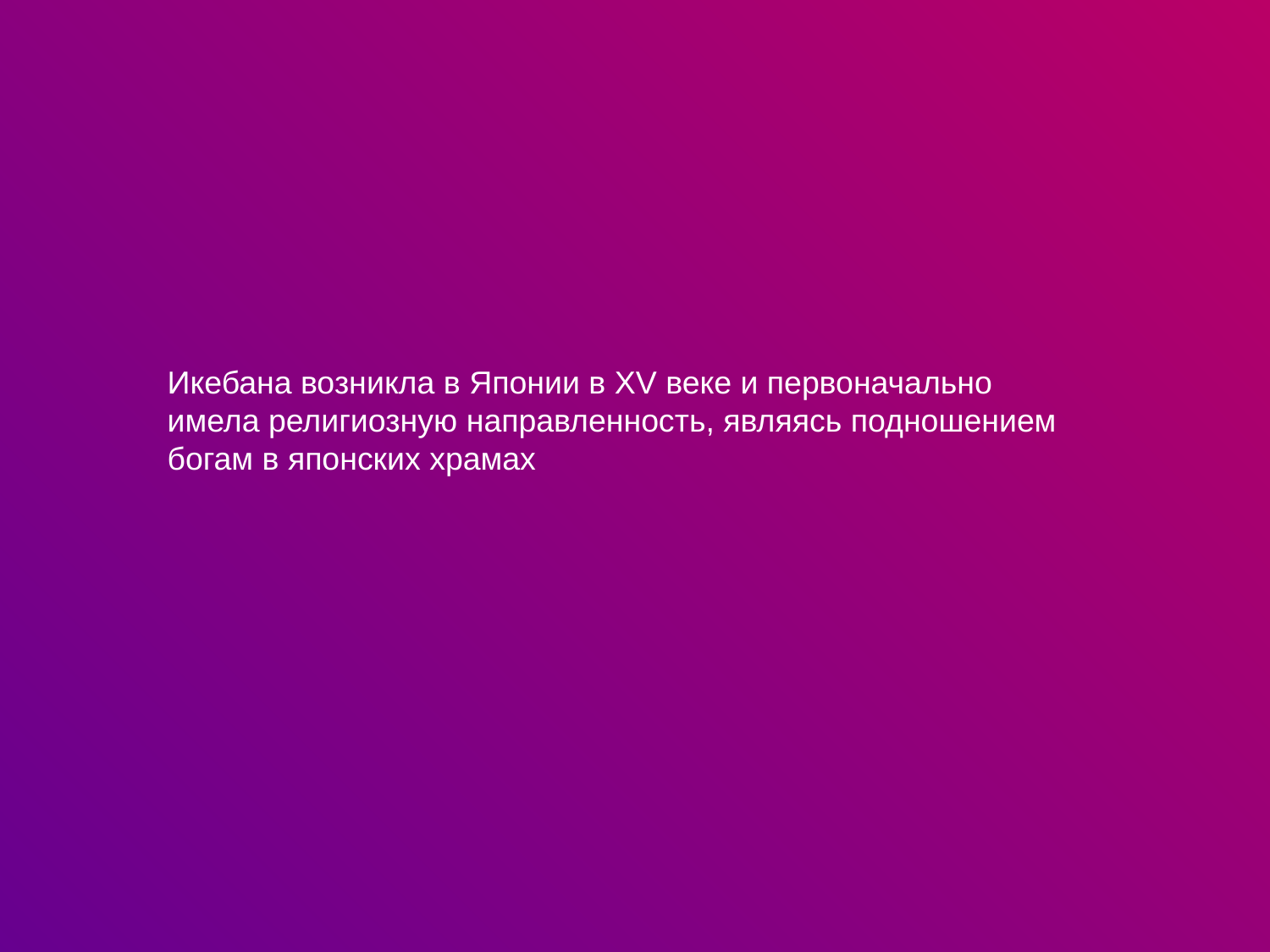

Икебана возникла в Японии в XV веке и первоначально имела религиозную направленность, являясь подношением богам в японских храмах